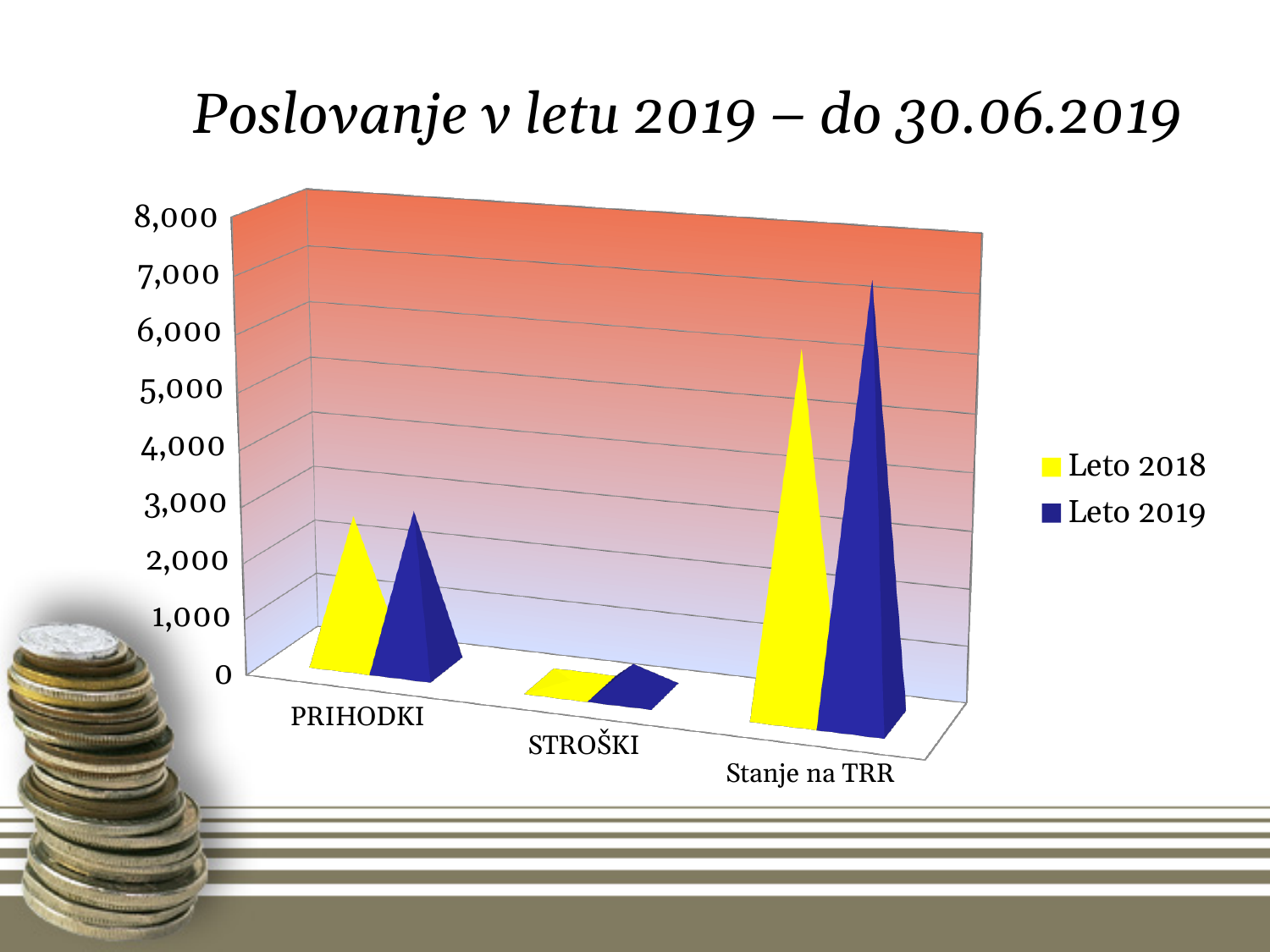

# Poslovanje v letu 2019 – do 30.06.2019

[unsupported chart]